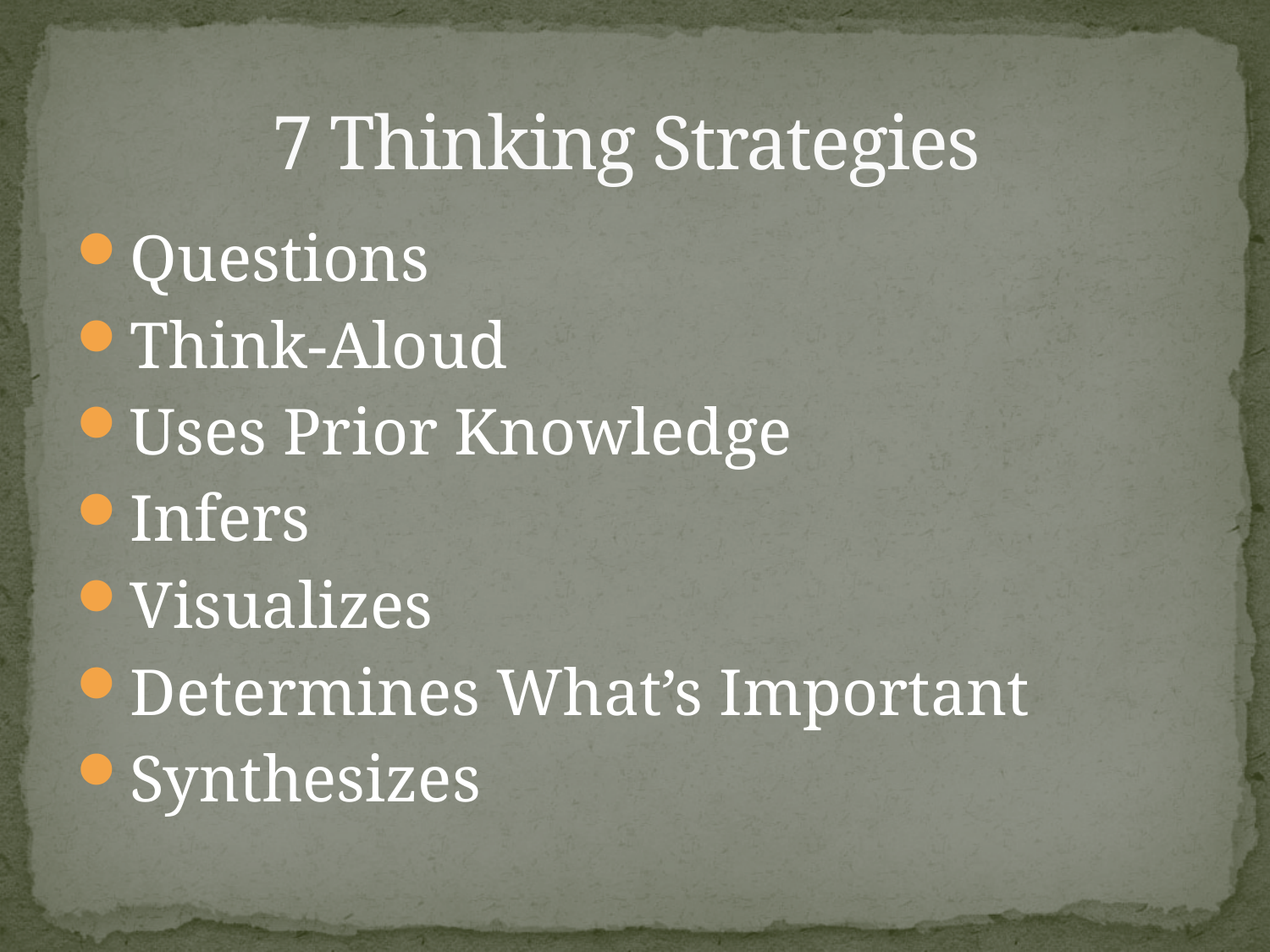

# 7 Thinking Strategies
Questions
Think-Aloud
Uses Prior Knowledge
Infers
Visualizes
Determines What’s Important
Synthesizes